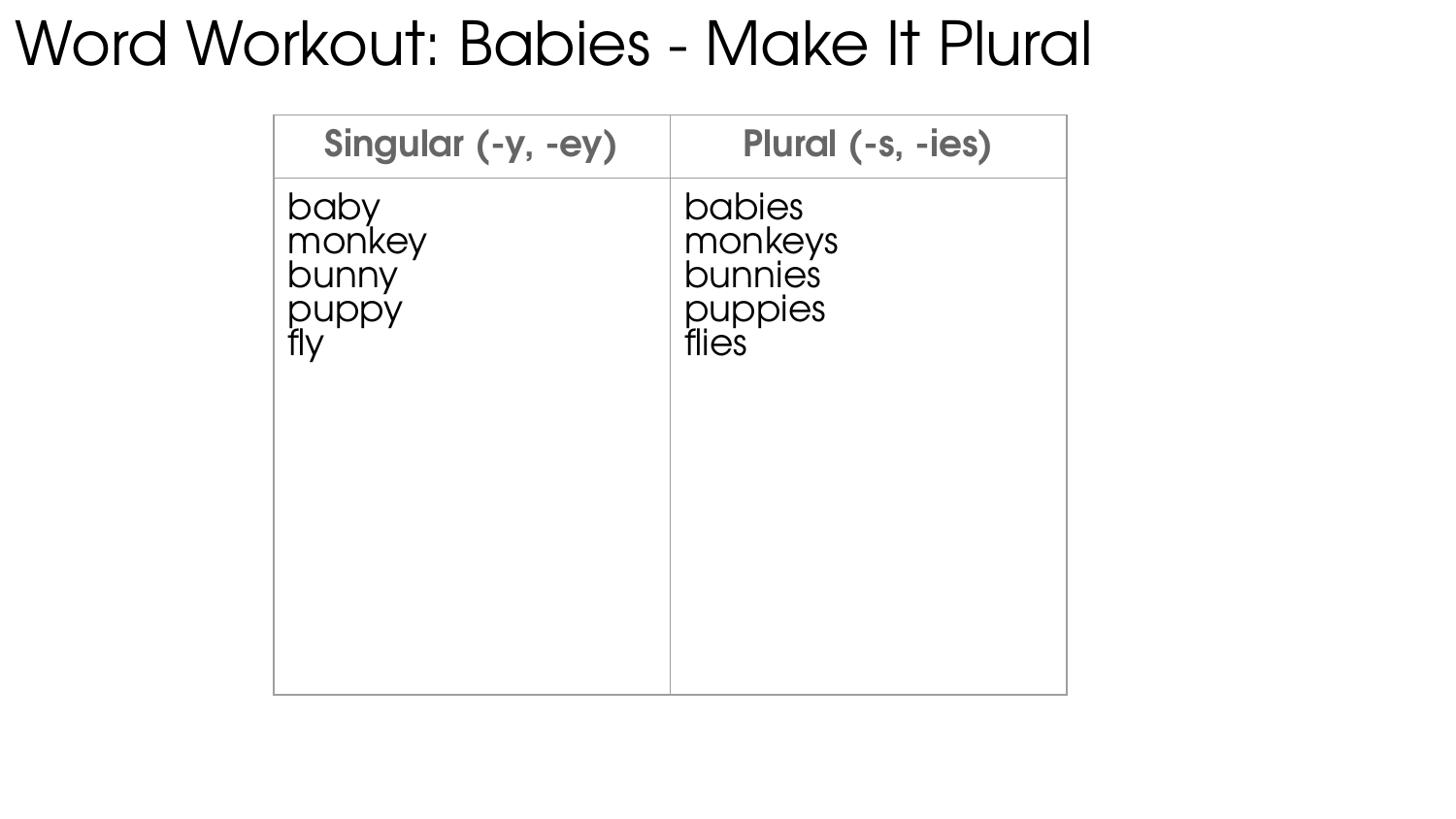

# Word Workout: Babies - Make It Plural
| Singular (-y, -ey) | Plural (-s, -ies) |
| --- | --- |
| baby monkey bunny puppy fly | babies monkeys bunnies puppies flies |